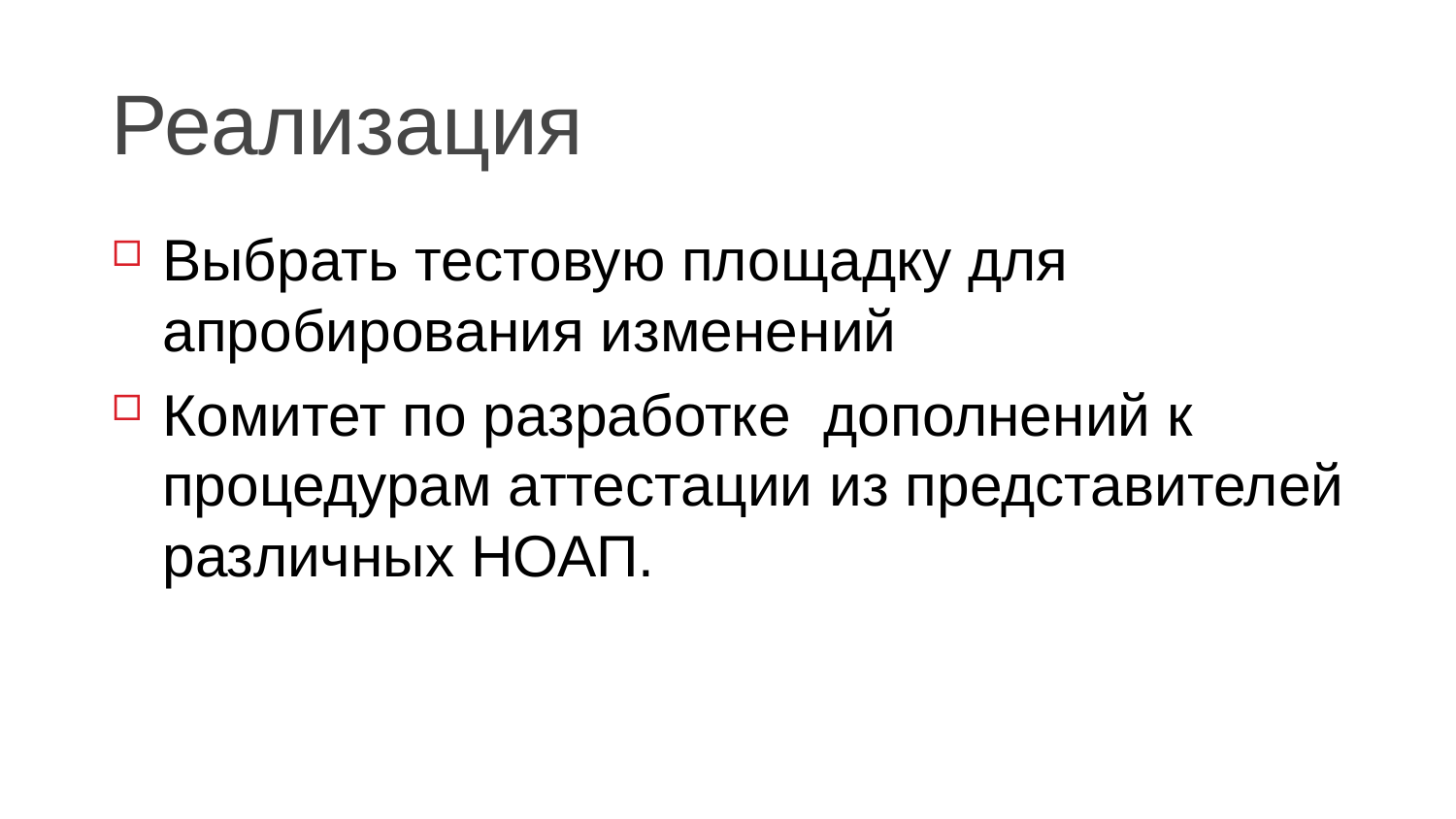

# Реализация
Выбрать тестовую площадку для апробирования изменений
Комитет по разработке  дополнений к процедурам аттестации из представителей различных НОАП.